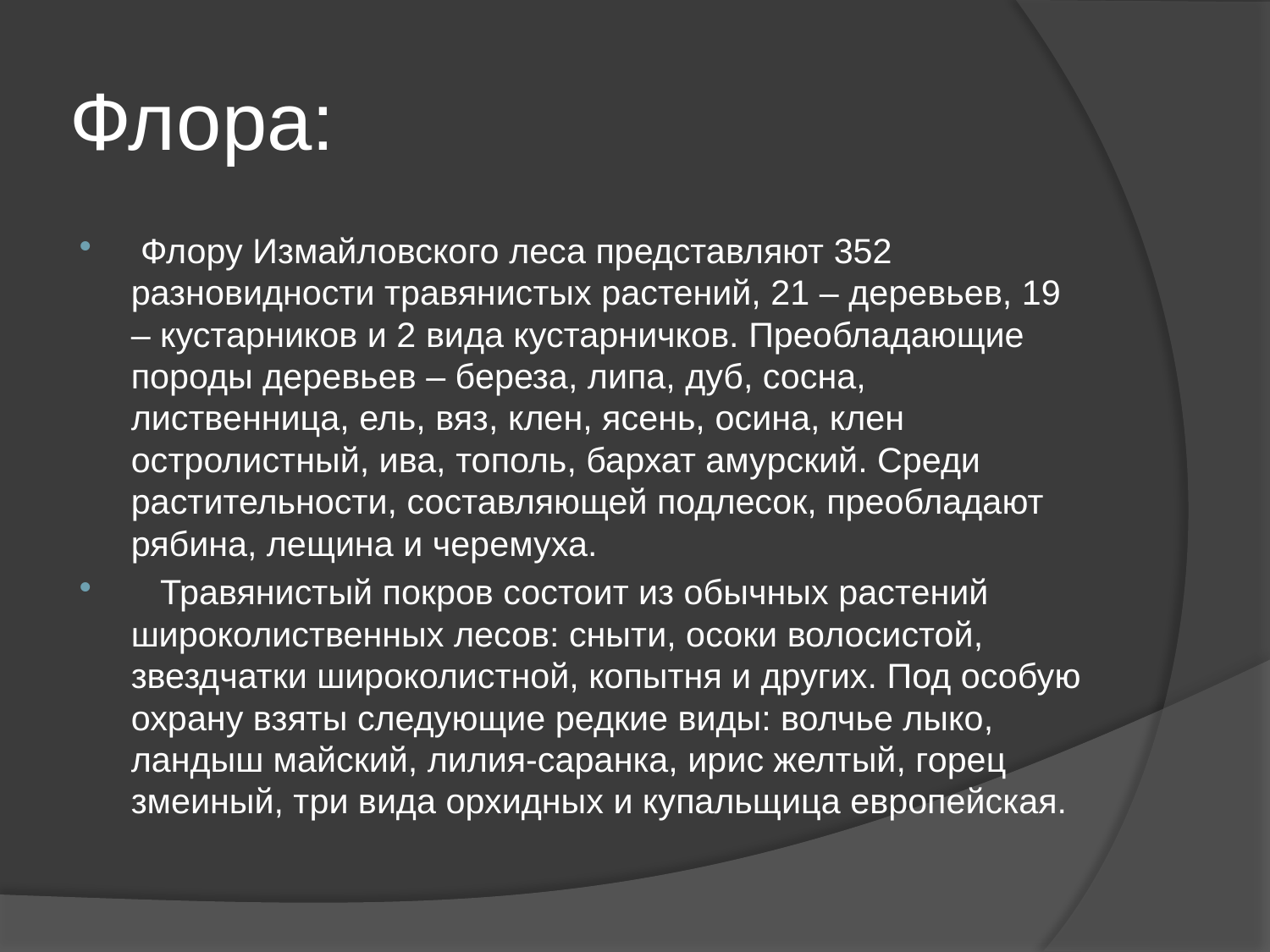

# Флора:
 Флору Измайловского леса представляют 352 разновидности травянистых растений, 21 – деревьев, 19 – кустарников и 2 вида кустарничков. Преобладающие породы деревьев – береза, липа, дуб, сосна, лиственница, ель, вяз, клен, ясень, осина, клен остролистный, ива, тополь, бархат амурский. Среди растительности, составляющей подлесок, преобладают рябина, лещина и черемуха.
   Травянистый покров состоит из обычных растений широколиственных лесов: сныти, осоки волосистой, звездчатки широколистной, копытня и других. Под особую охрану взяты следующие редкие виды: волчье лыко, ландыш майский, лилия-саранка, ирис желтый, горец змеиный, три вида орхидных и купальщица европейская.